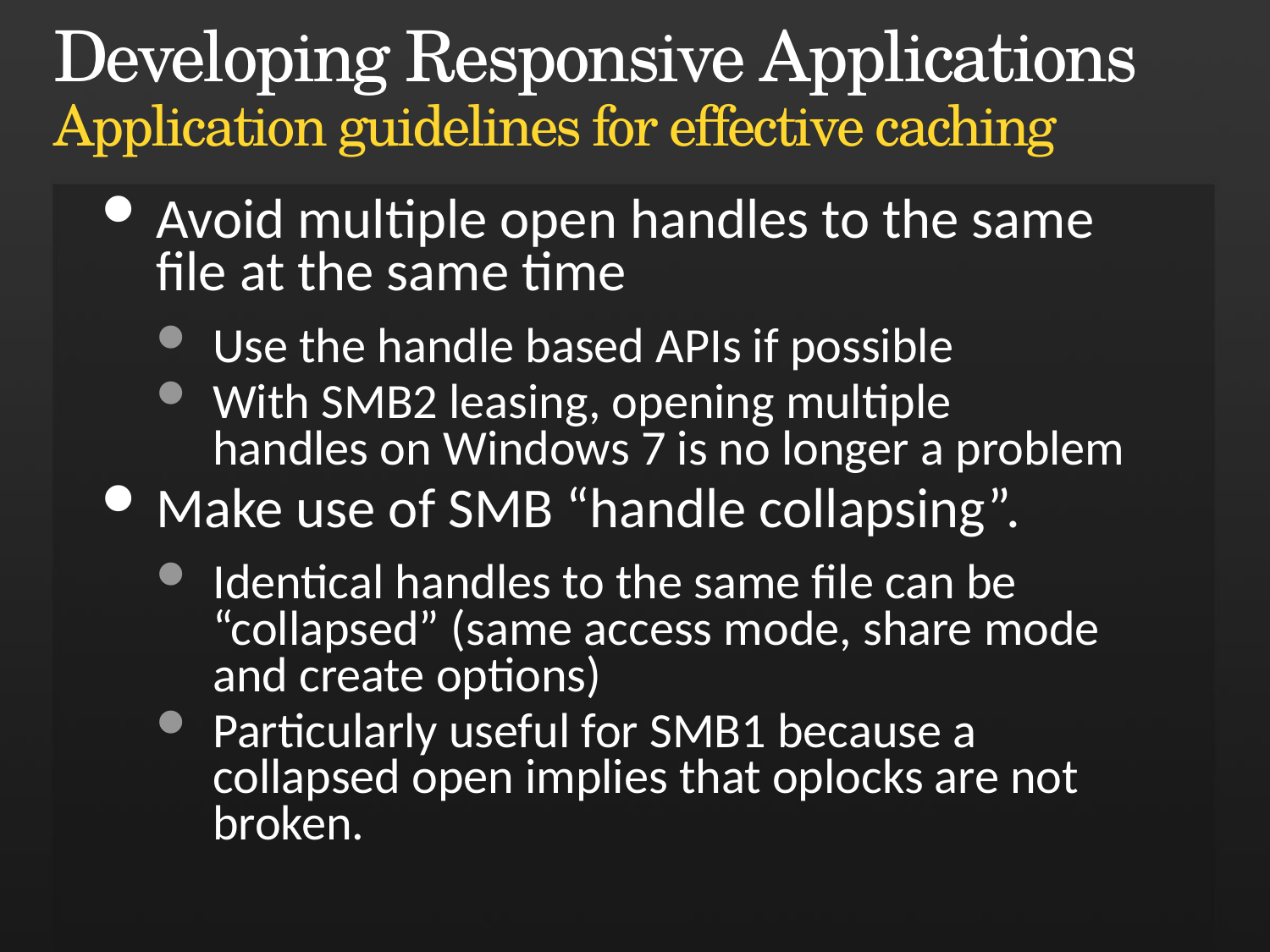

# Developing Responsive Applications Application guidelines for effective caching
Avoid multiple open handles to the same file at the same time
Use the handle based APIs if possible
With SMB2 leasing, opening multiple
handles on Windows 7 is no longer a problem
Make use of SMB “handle collapsing”.
Identical handles to the same file can be “collapsed” (same access mode, share mode and create options)
Particularly useful for SMB1 because a collapsed open implies that oplocks are not broken.